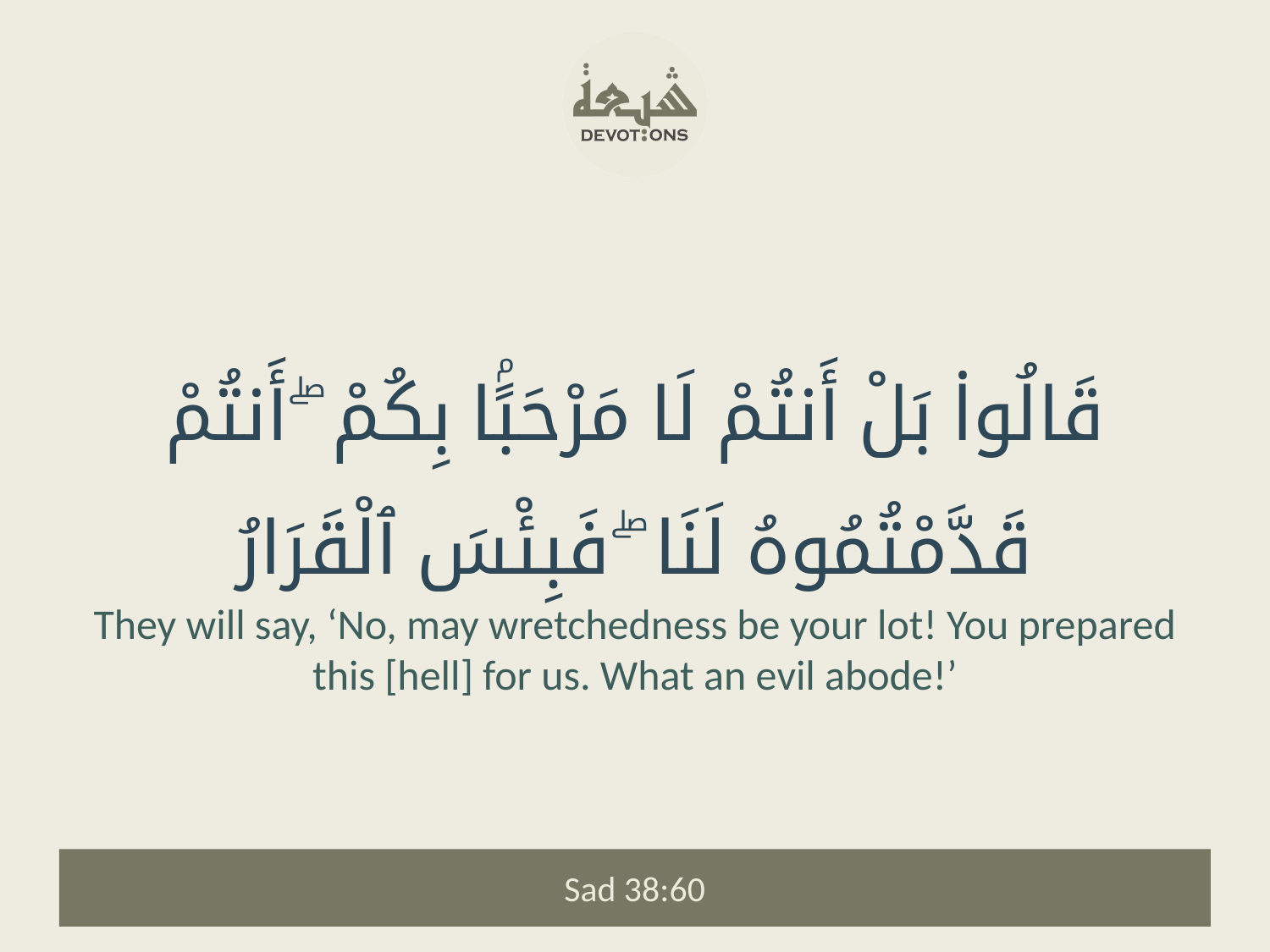

قَالُوا۟ بَلْ أَنتُمْ لَا مَرْحَبًۢا بِكُمْ ۖ أَنتُمْ قَدَّمْتُمُوهُ لَنَا ۖ فَبِئْسَ ٱلْقَرَارُ
They will say, ‘No, may wretchedness be your lot! You prepared this [hell] for us. What an evil abode!’
Sad 38:60